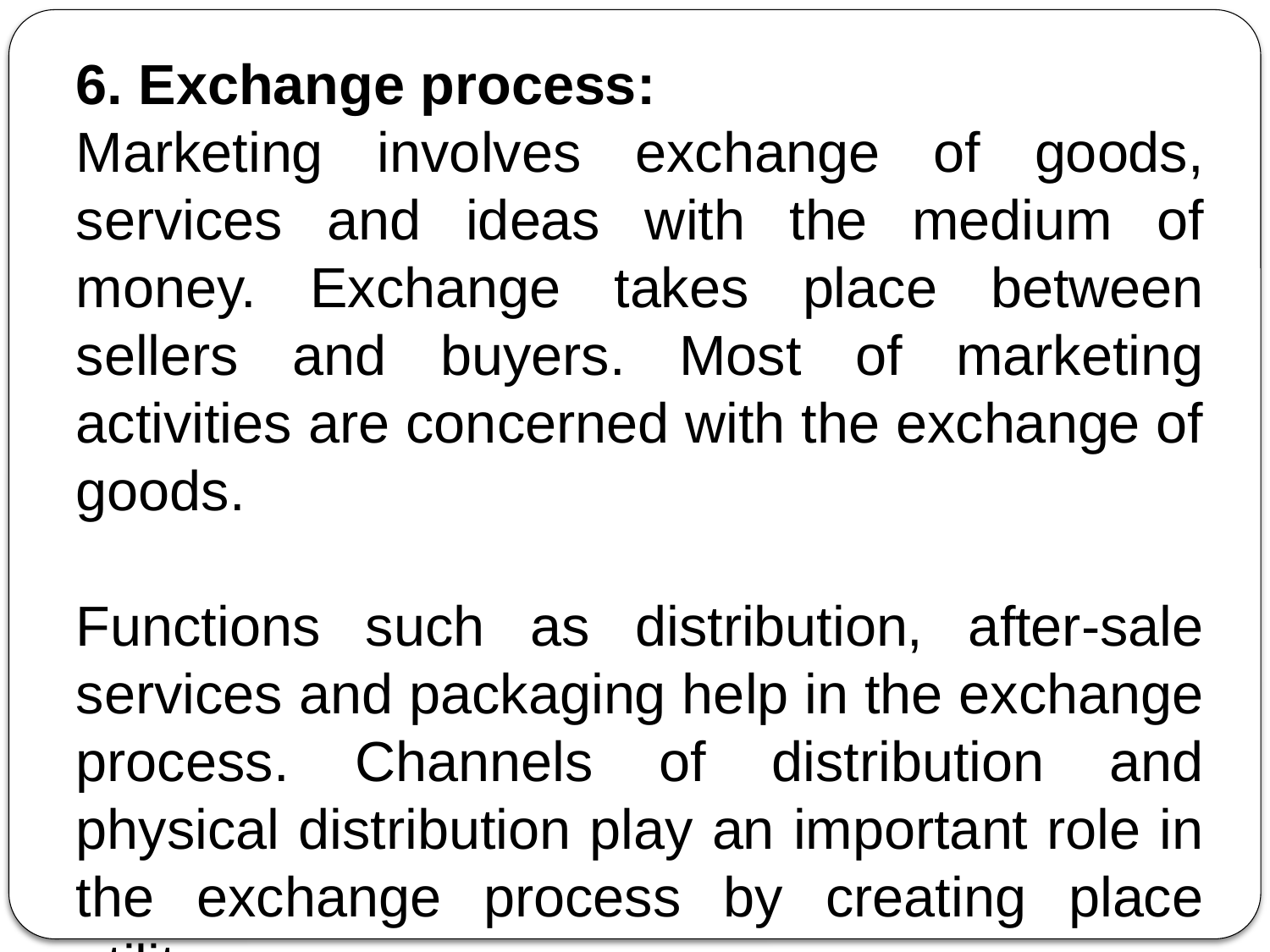

6. Exchange process:
Marketing involves exchange of goods, services and ideas with the medium of money. Exchange takes place between sellers and buyers. Most of marketing activities are concerned with the exchange of goods.

Functions such as distribution, after-sale services and packaging help in the exchange process. Channels of distribution and physical distribution play an important role in the exchange process by creating place utility.